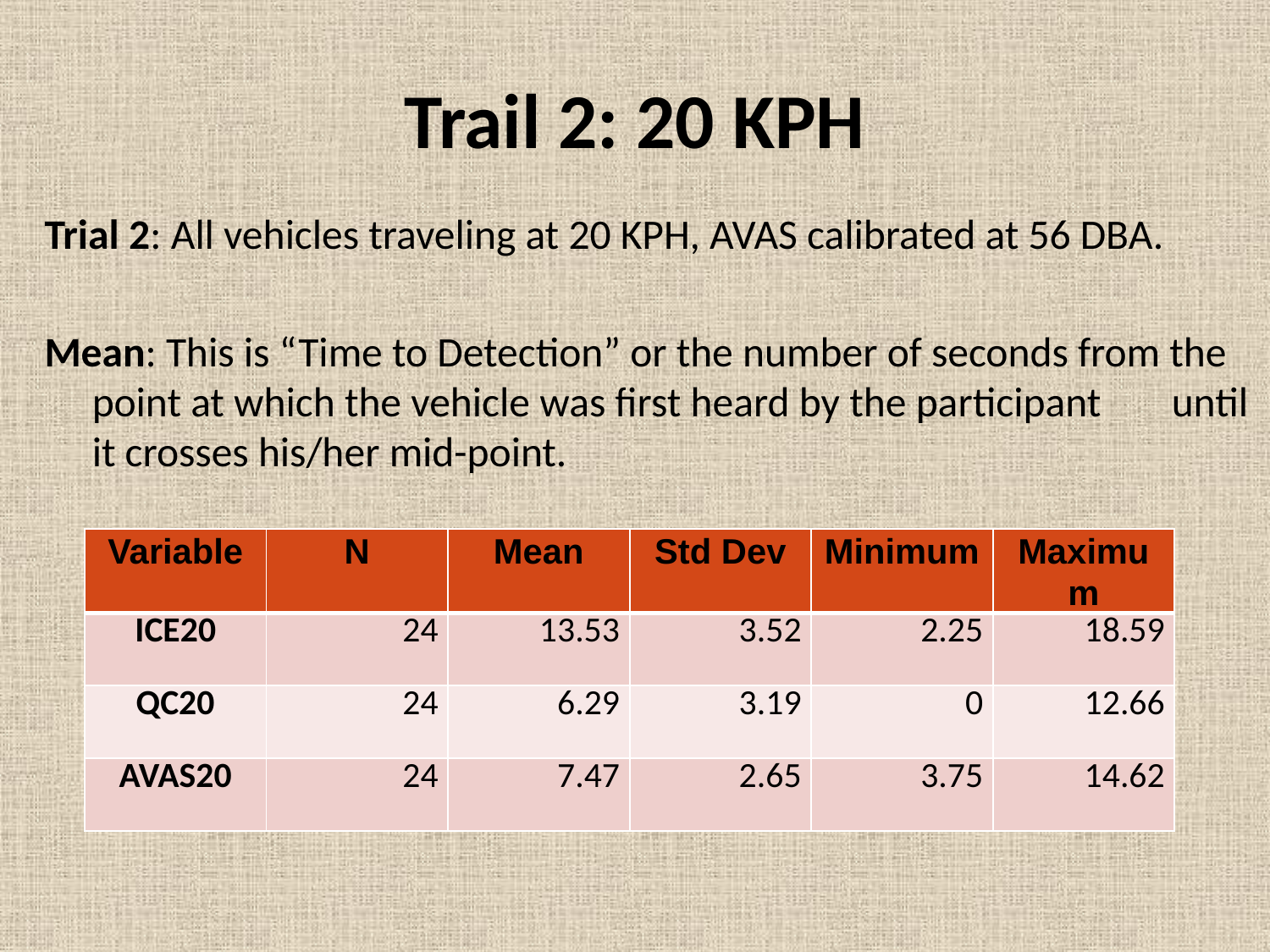

# Trail 2: 20 KPH
Trial 2: All vehicles traveling at 20 KPH, AVAS calibrated at 56 DBA.

Mean: This is “Time to Detection” or the number of seconds from the 	point at which the vehicle was first heard by the participant 	until it crosses his/her mid-point.

| Variable | N | Mean | Std Dev | Minimum | Maximum |
| --- | --- | --- | --- | --- | --- |
| ICE20 | 24 | 13.53 | 3.52 | 2.25 | 18.59 |
| QC20 | 24 | 6.29 | 3.19 | 0 | 12.66 |
| AVAS20 | 24 | 7.47 | 2.65 | 3.75 | 14.62 |